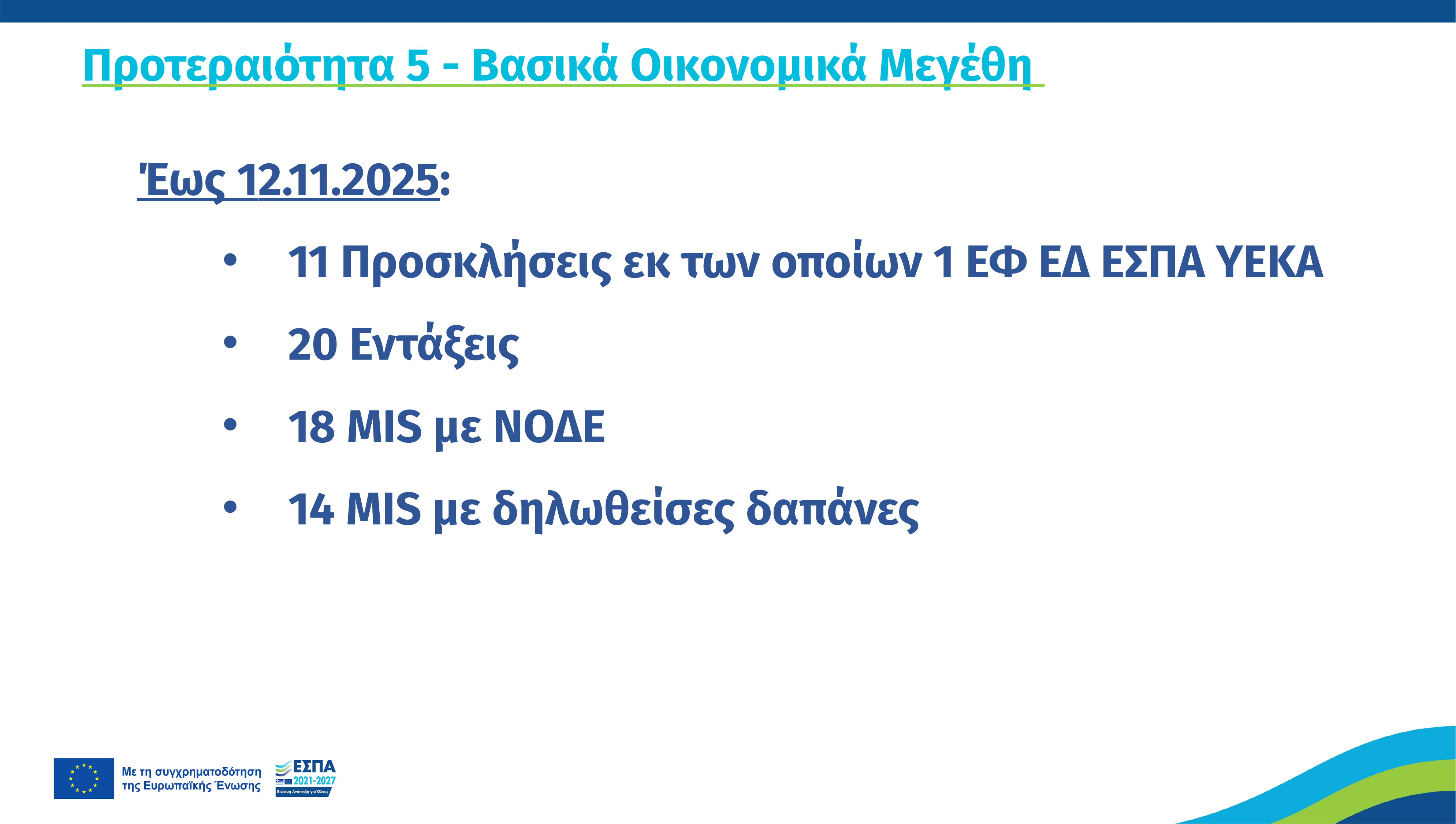

Προτεραιότητα 5 - Βασικά Οικονομικά Μεγέθη
Έως 12.11.2025:
11 Προσκλήσεις εκ των οποίων 1 ΕΦ ΕΔ ΕΣΠΑ ΥΕΚΑ
20 Εντάξεις
18 MIS με ΝΟΔΕ
14 MIS με δηλωθείσες δαπάνες